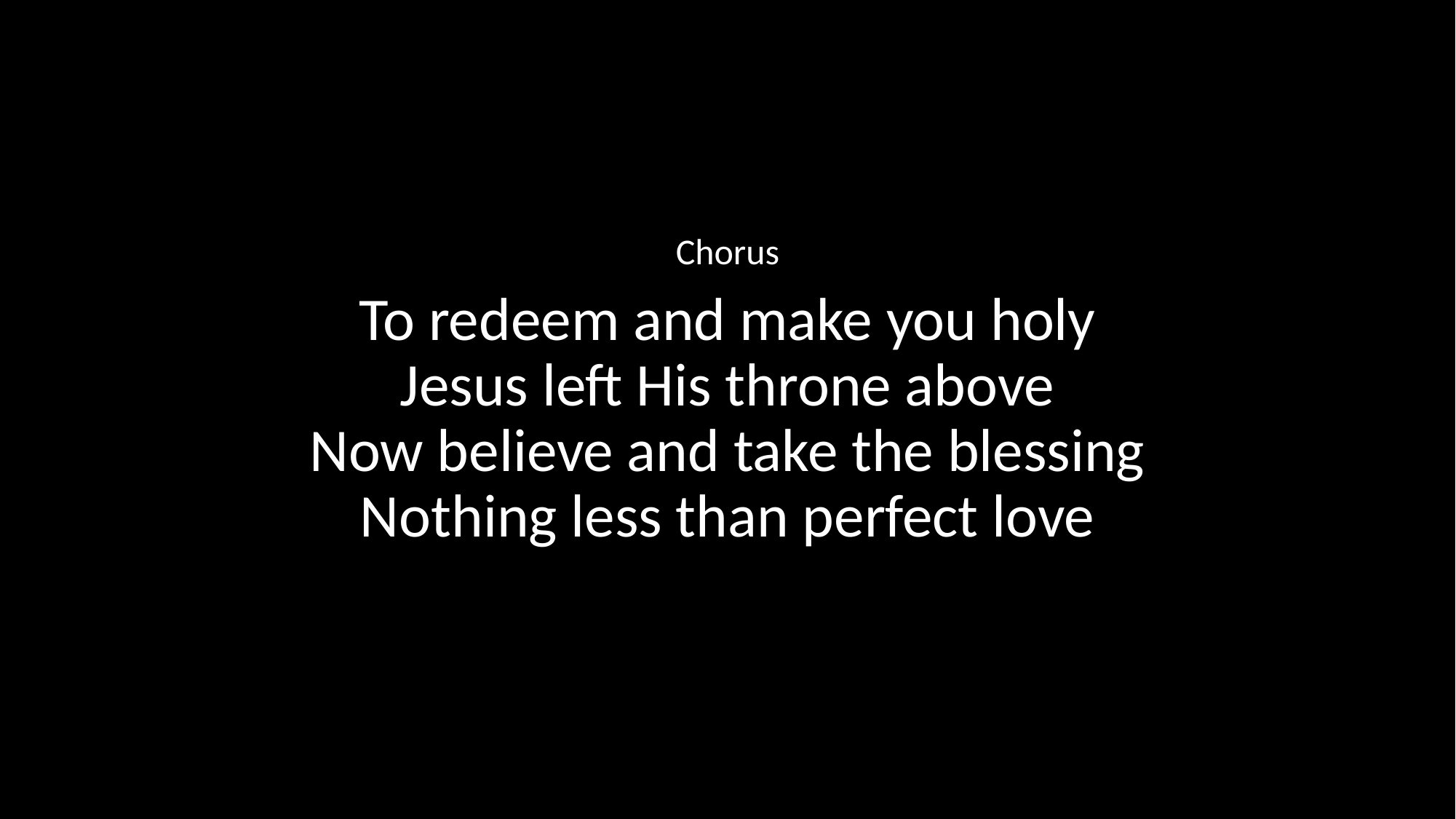

Chorus
To redeem and make you holy
Jesus left His throne above
Now believe and take the blessing
Nothing less than perfect love